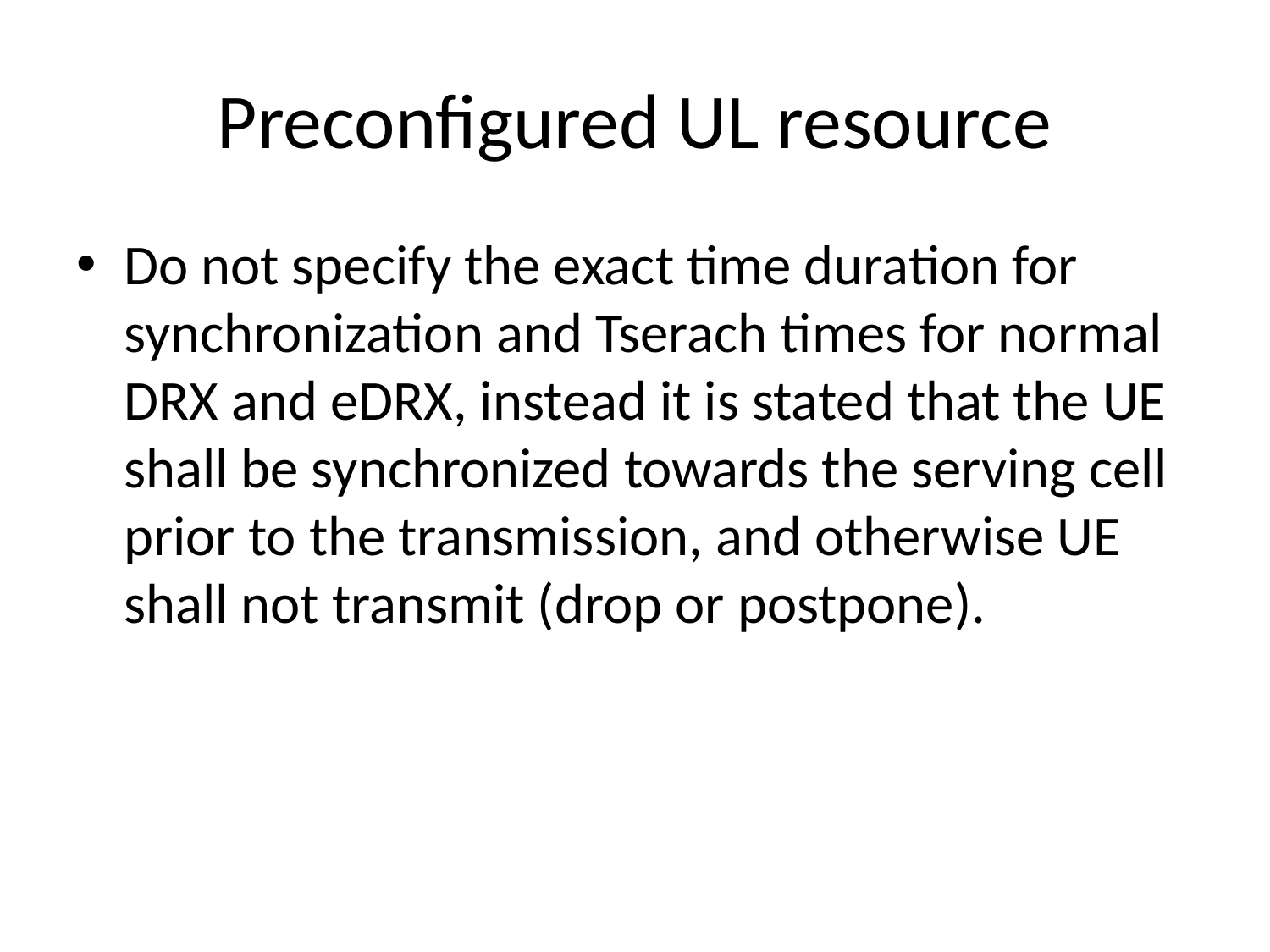

# Preconfigured UL resource
Do not specify the exact time duration for synchronization and Tserach times for normal DRX and eDRX, instead it is stated that the UE shall be synchronized towards the serving cell prior to the transmission, and otherwise UE shall not transmit (drop or postpone).